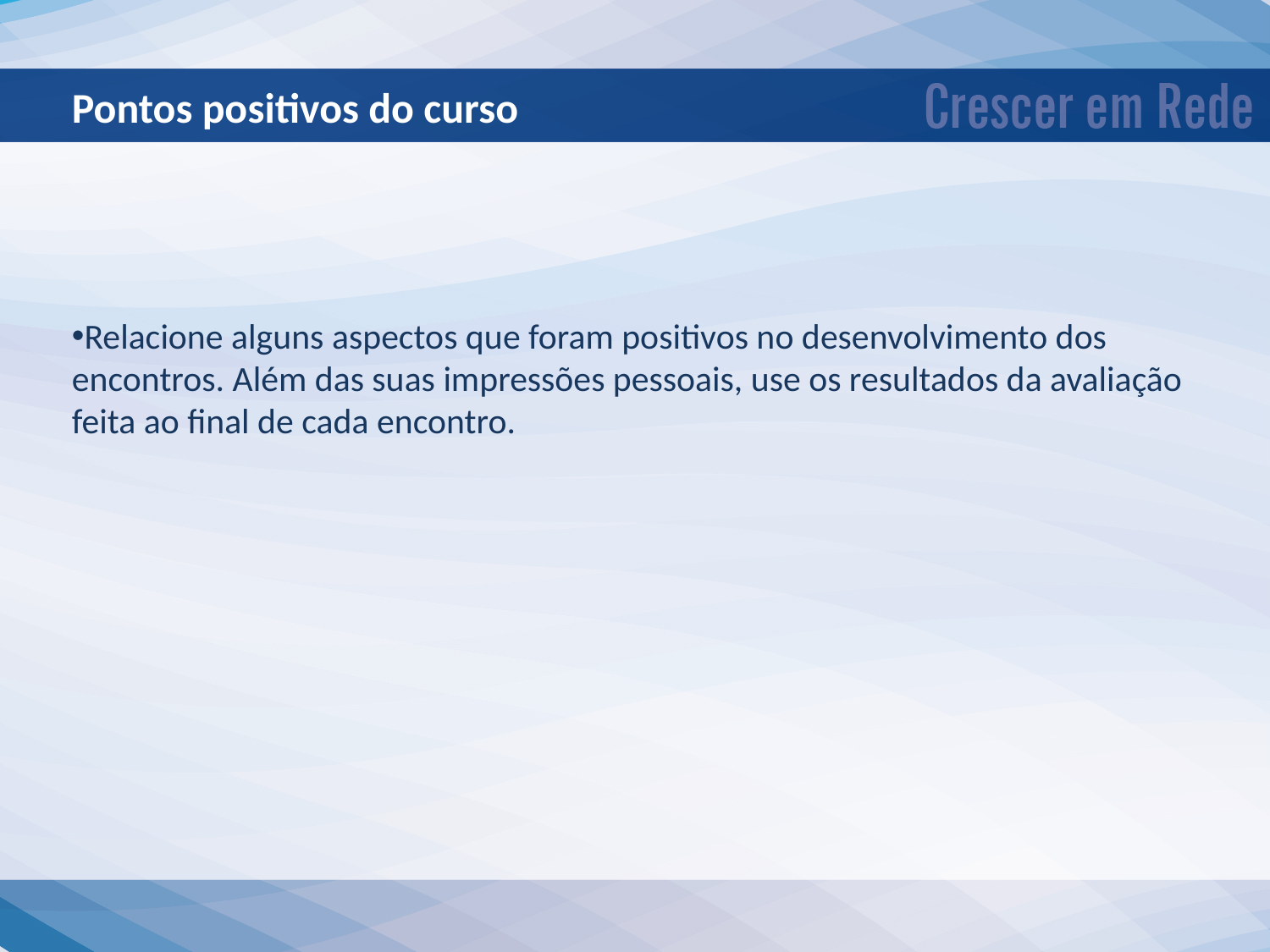

Pontos positivos do curso
Relacione alguns aspectos que foram positivos no desenvolvimento dos encontros. Além das suas impressões pessoais, use os resultados da avaliação feita ao final de cada encontro.